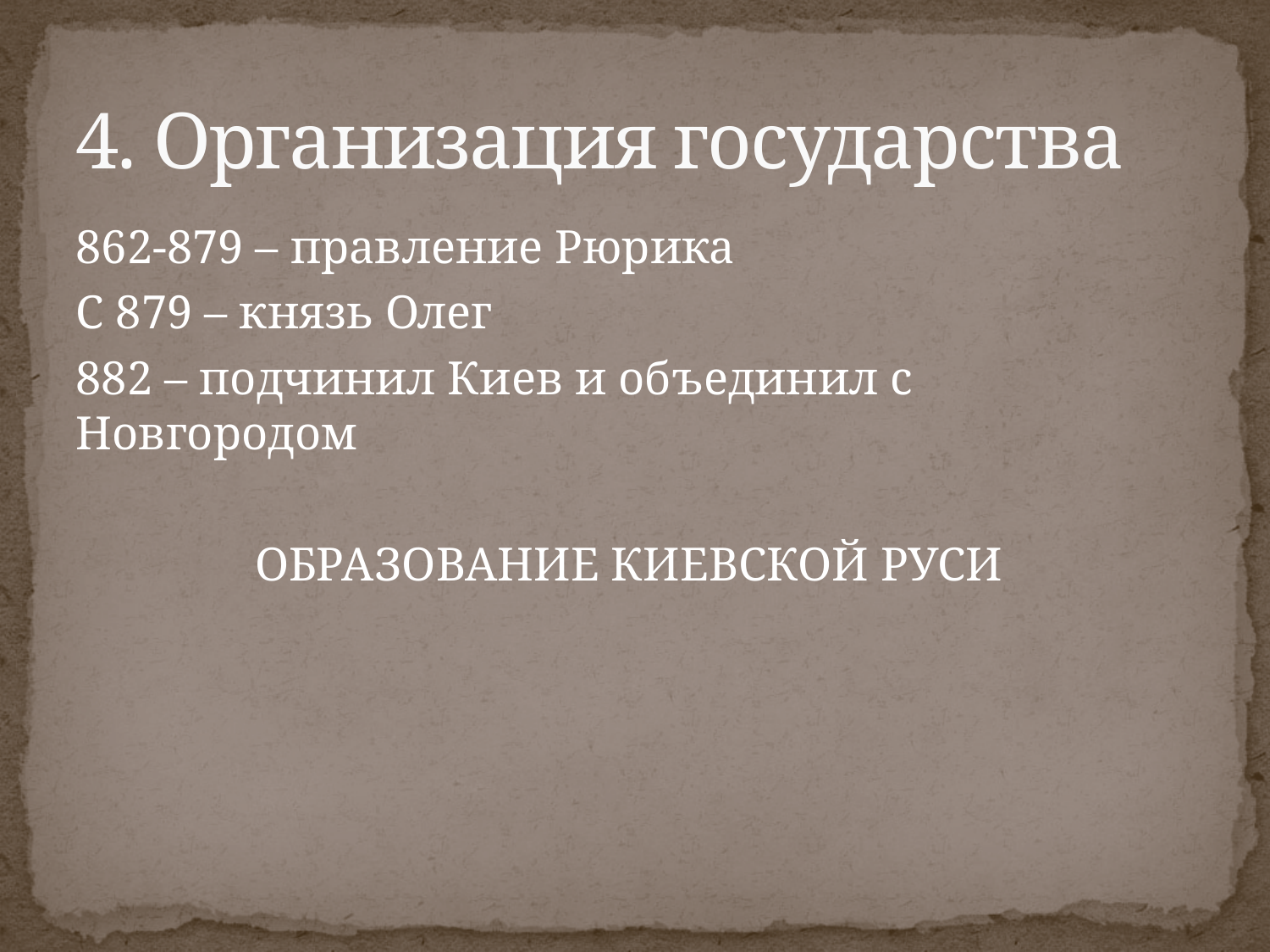

# 4. Организация государства
862-879 – правление Рюрика
С 879 – князь Олег
882 – подчинил Киев и объединил с Новгородом

ОБРАЗОВАНИЕ КИЕВСКОЙ РУСИ